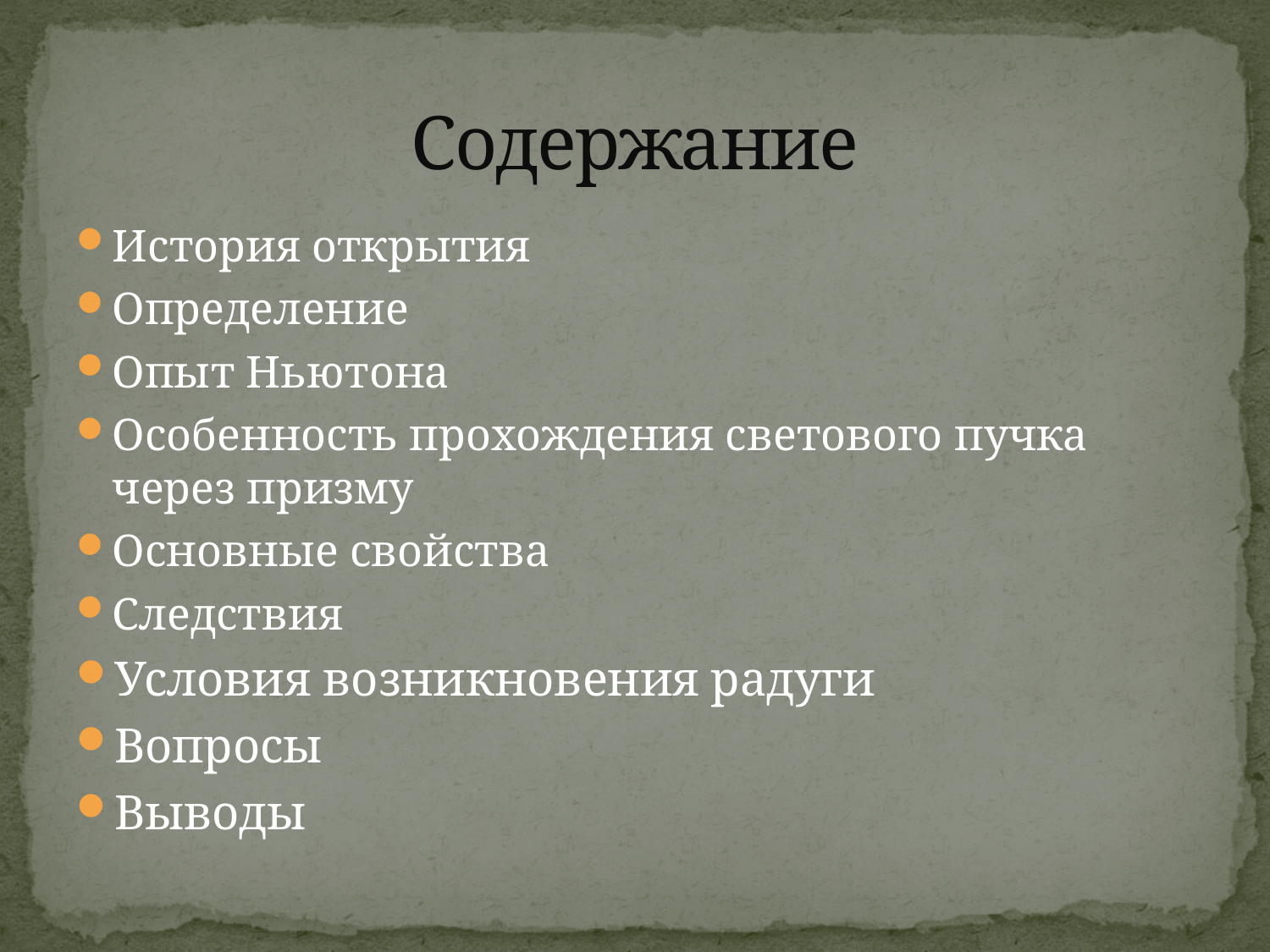

# Содержание
История открытия
Определение
Опыт Ньютона
Особенность прохождения светового пучка через призму
Основные свойства
Следствия
Условия возникновения радуги
Вопросы
Выводы